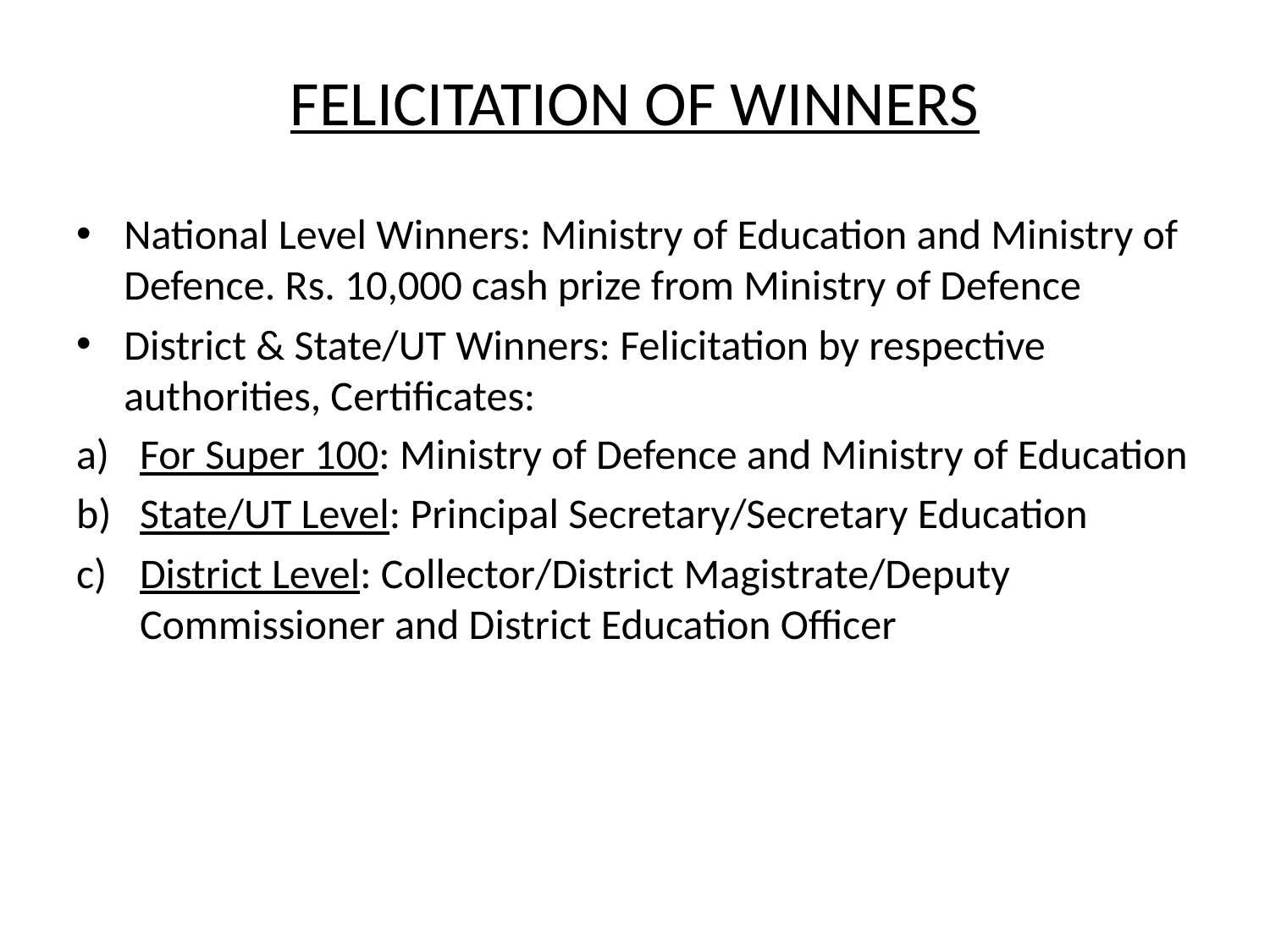

# FELICITATION OF WINNERS
National Level Winners: Ministry of Education and Ministry of Defence. Rs. 10,000 cash prize from Ministry of Defence
District & State/UT Winners: Felicitation by respective authorities, Certificates:
For Super 100: Ministry of Defence and Ministry of Education
State/UT Level: Principal Secretary/Secretary Education
District Level: Collector/District Magistrate/Deputy Commissioner and District Education Officer